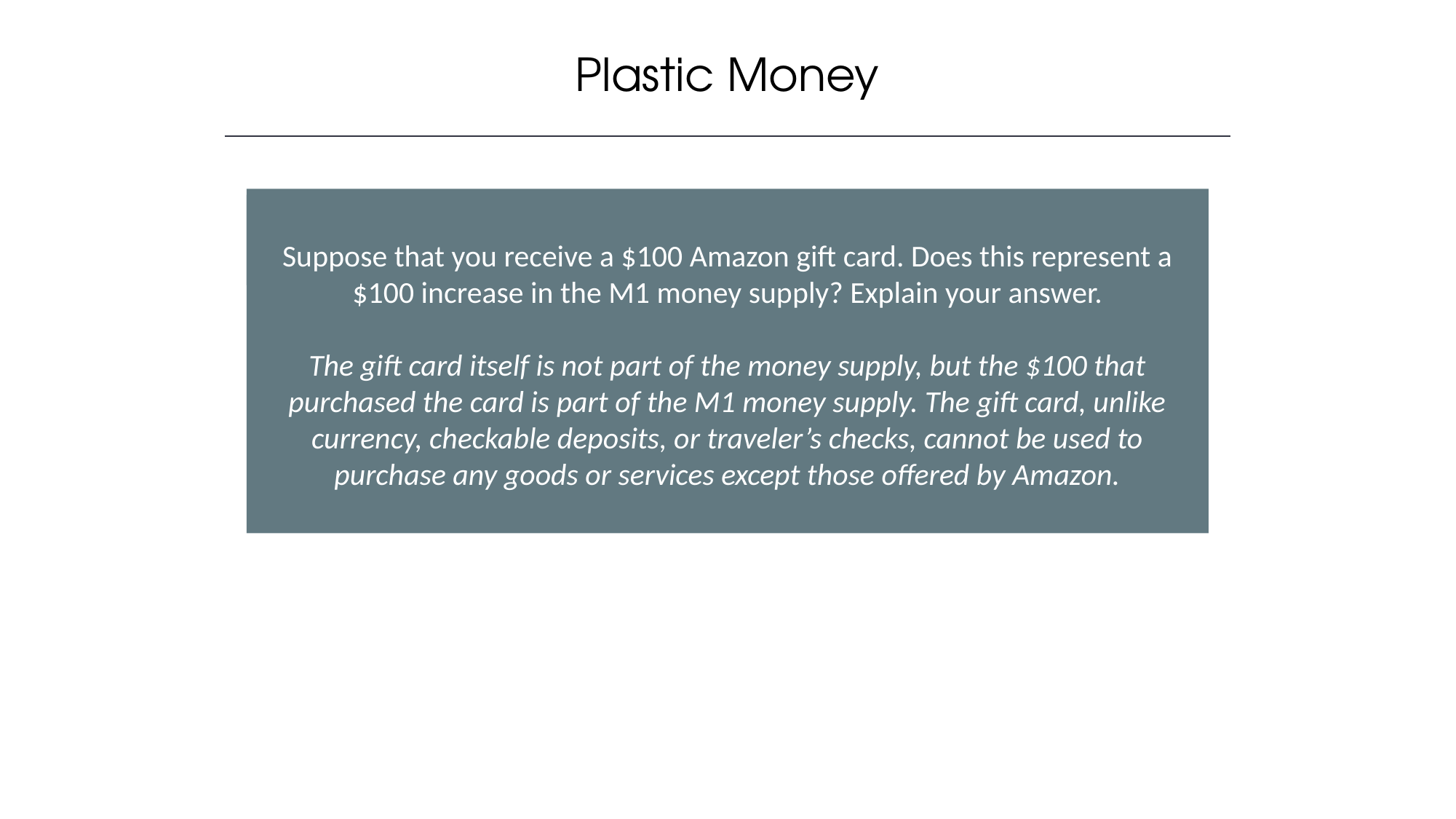

Plastic Money

HAWKES LEARNING

Suppose that you receive a $100 Amazon gift card. Does this represent a $100 increase in the M1 money supply? Explain your answer.

The gift card itself is not part of the money supply, but the $100 that purchased the card is part of the M1 money supply. The gift card, unlike currency, checkable deposits, or traveler’s checks, cannot be used to purchase any goods or services except those offered by Amazon.